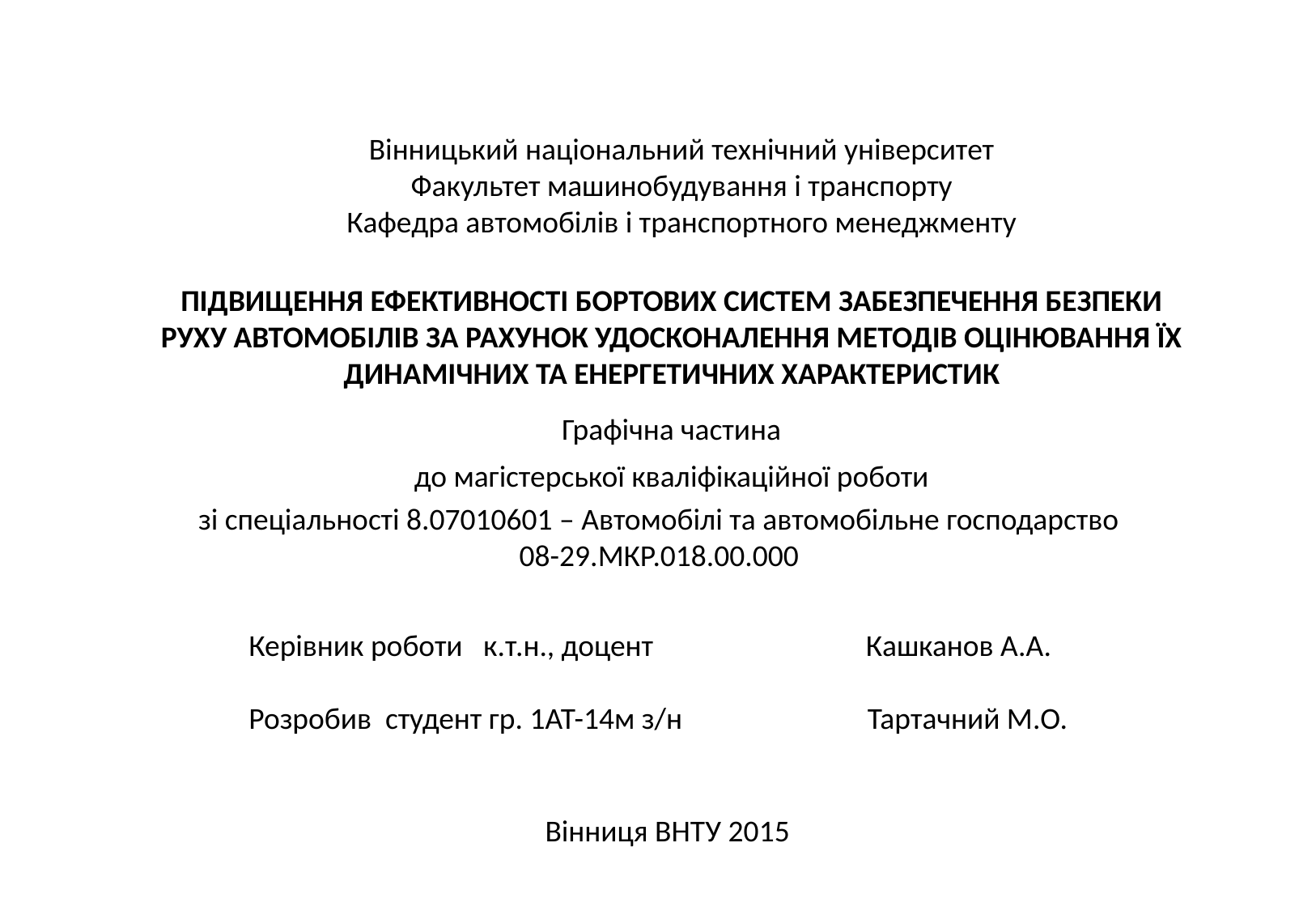

Вінницький національний технічний університет
Факультет машинобудування і транспорту
Кафедра автомобілів і транспортного менеджменту
ПІДВИЩЕННЯ ЕФЕКТИВНОСТІ БОРТОВИХ СИСТЕМ ЗАБЕЗПЕЧЕННЯ БЕЗПЕКИ
РУХУ АВТОМОБІЛІВ ЗА РАХУНОК УДОСКОНАЛЕННЯ МЕТОДІВ ОЦІНЮВАННЯ ЇХ
ДИНАМІЧНИХ ТА ЕНЕРГЕТИЧНИХ ХАРАКТЕРИСТИК
Графічна частина
до магістерської кваліфікаційної роботи
зі спеціальності 8.07010601 – Автомобілі та автомобільне господарство
08-29.МКР.018.00.000
Керівник роботи   к.т.н., доцент                               Кашканов А.А.

Розробив  студент гр. 1АТ-14м з/н                           Тартачний М.О.
Вінниця ВНТУ 2015